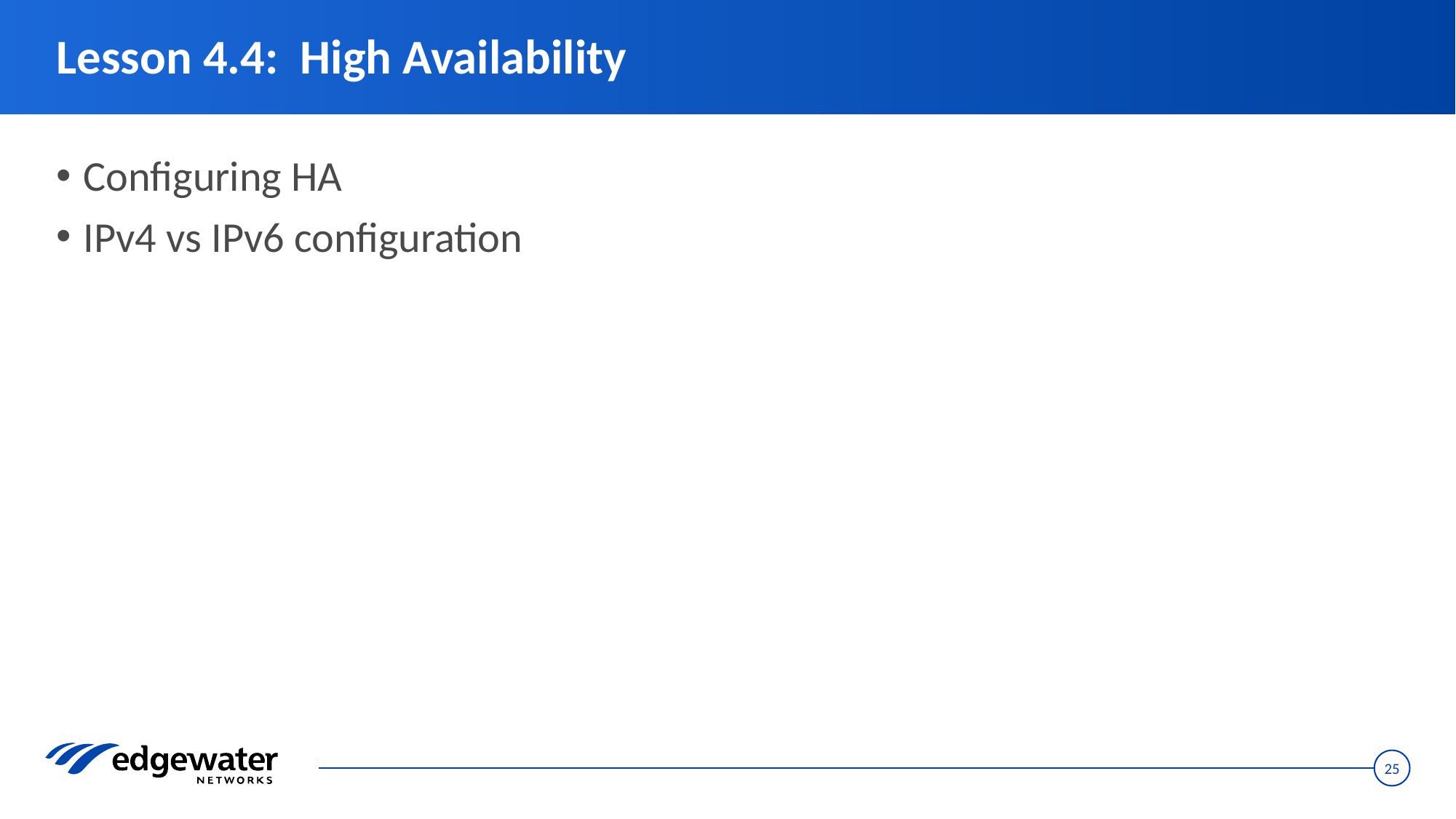

# Lesson 4.4:  High Availability
Configuring HA
IPv4 vs IPv6 configuration